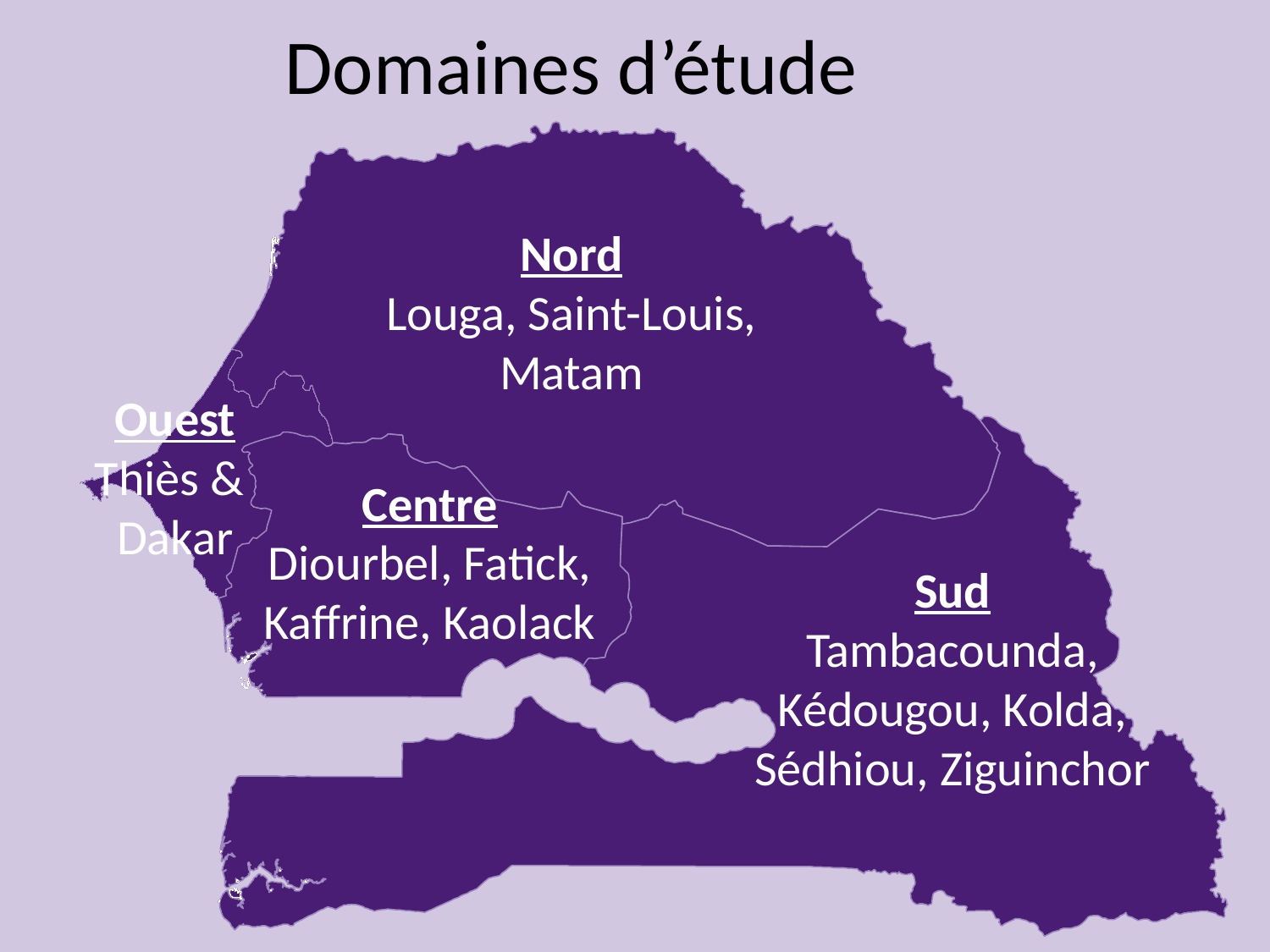

Domaines d’étude

Nord
Louga, Saint-Louis, Matam
Ouest
Thiès &
Dakar
Centre
Diourbel, Fatick,
Kaffrine, Kaolack
Sud
Tambacounda, Kédougou, Kolda,
Sédhiou, Ziguinchor